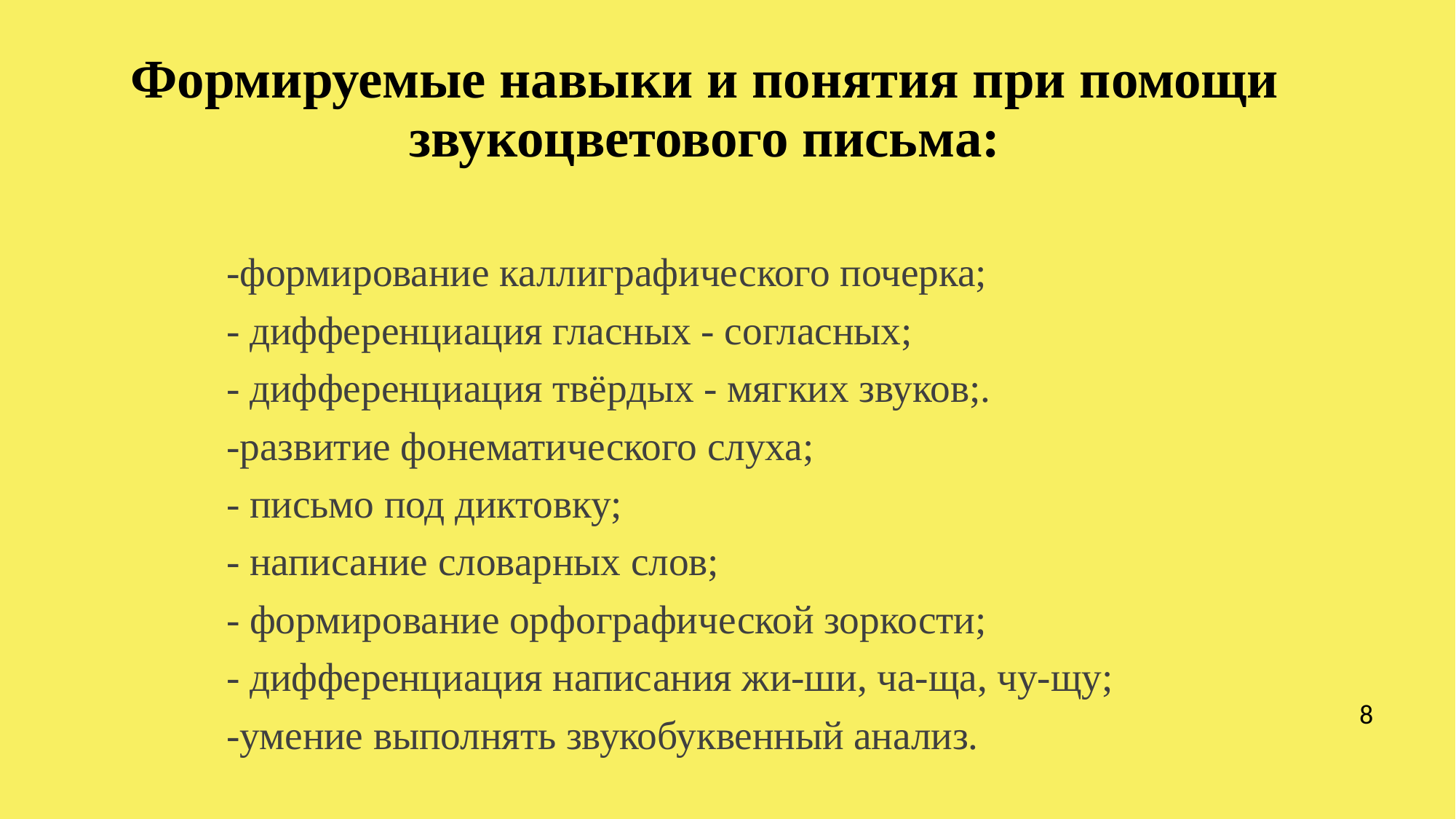

# Формируемые навыки и понятия при помощи звукоцветового письма:
-формирование каллиграфического почерка;
- дифференциация гласных - согласных;
- дифференциация твёрдых - мягких звуков;.
-развитие фонематического слуха;
- письмо под диктовку;
- написание словарных слов;
- формирование орфографической зоркости;
- дифференциация написания жи-ши, ча-ща, чу-щу;
-умение выполнять звукобуквенный анализ.
8